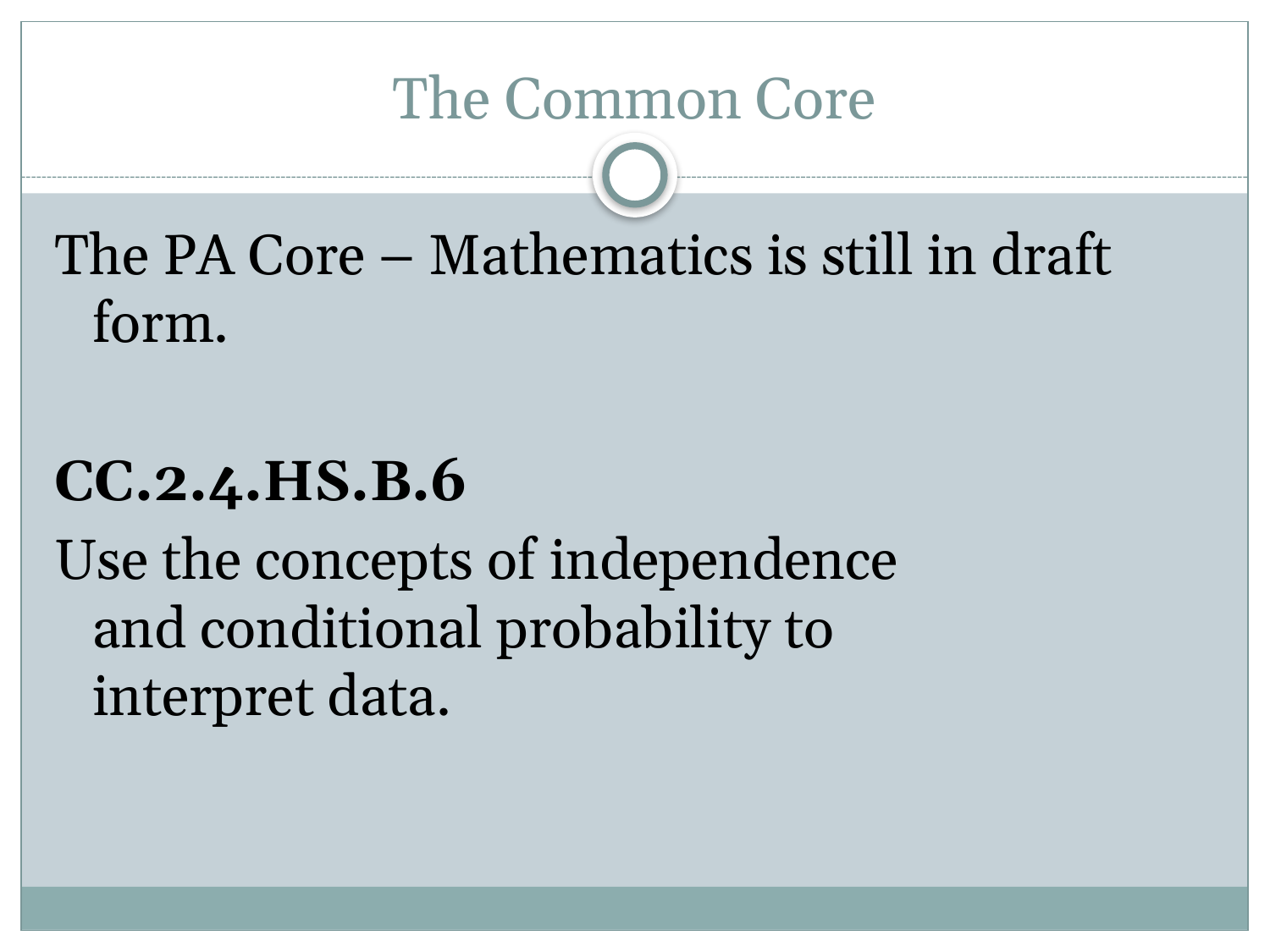

# The Common Core
The PA Core – Mathematics is still in draft form.

CC.2.4.HS.B.6
Use the concepts of independence  and conditional probability to interpret data.